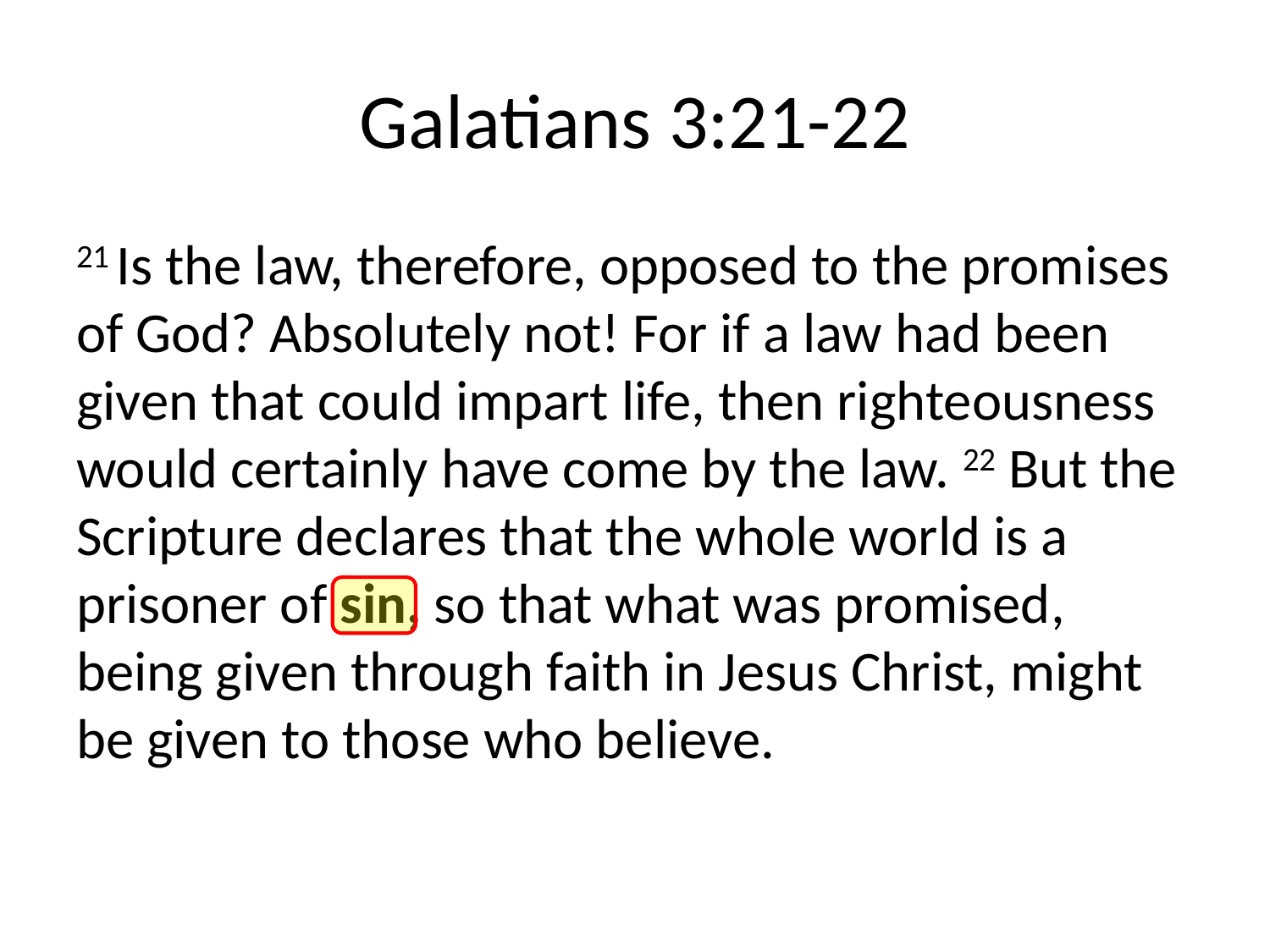

# Galatians 3:21-22
21 Is the law, therefore, opposed to the promises of God? Absolutely not! For if a law had been given that could impart life, then righteousness would certainly have come by the law. 22 But the Scripture declares that the whole world is a prisoner of sin, so that what was promised, being given through faith in Jesus Christ, might be given to those who believe.